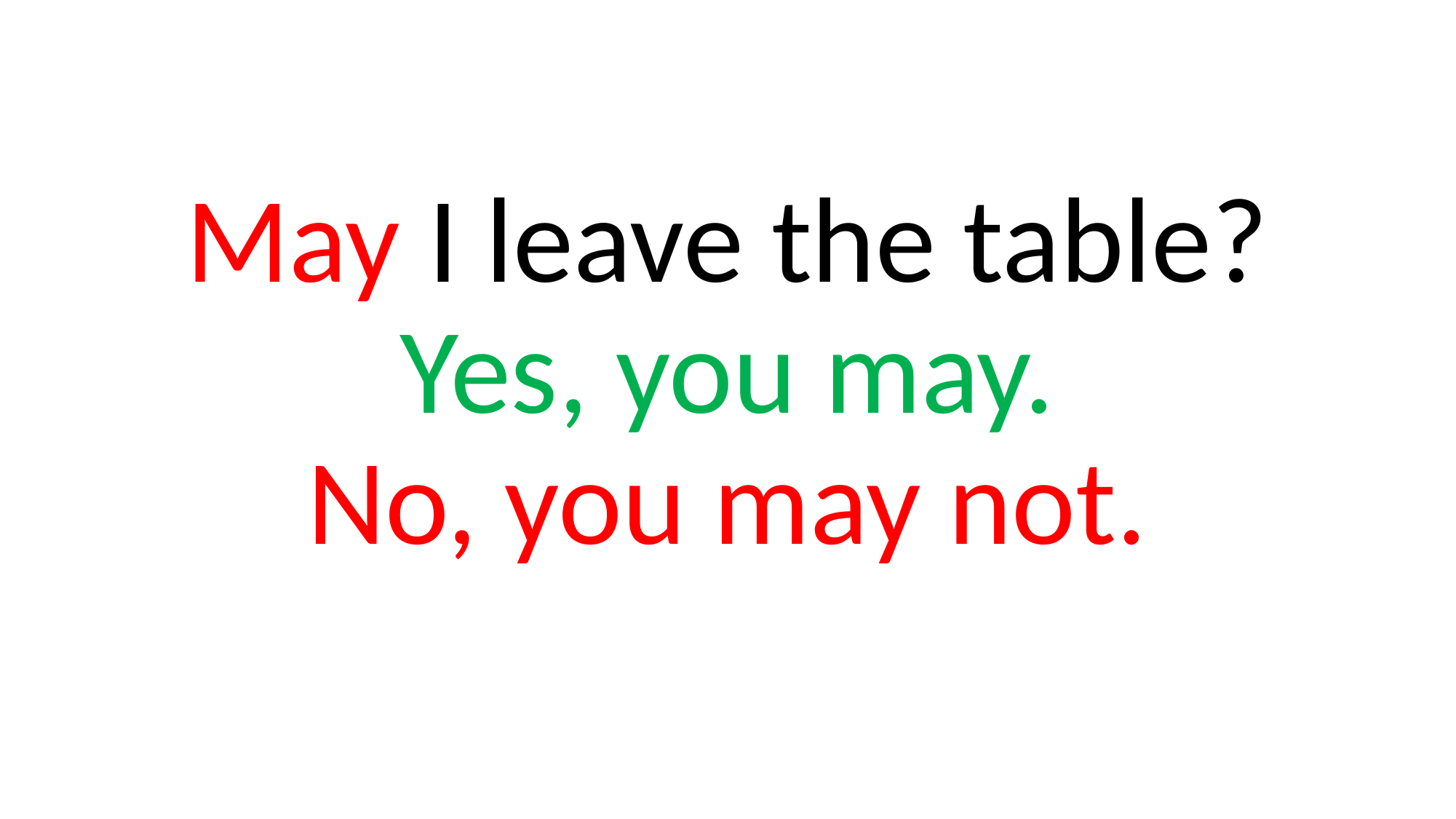

# May I leave the table? Yes, you may. No, you may not.